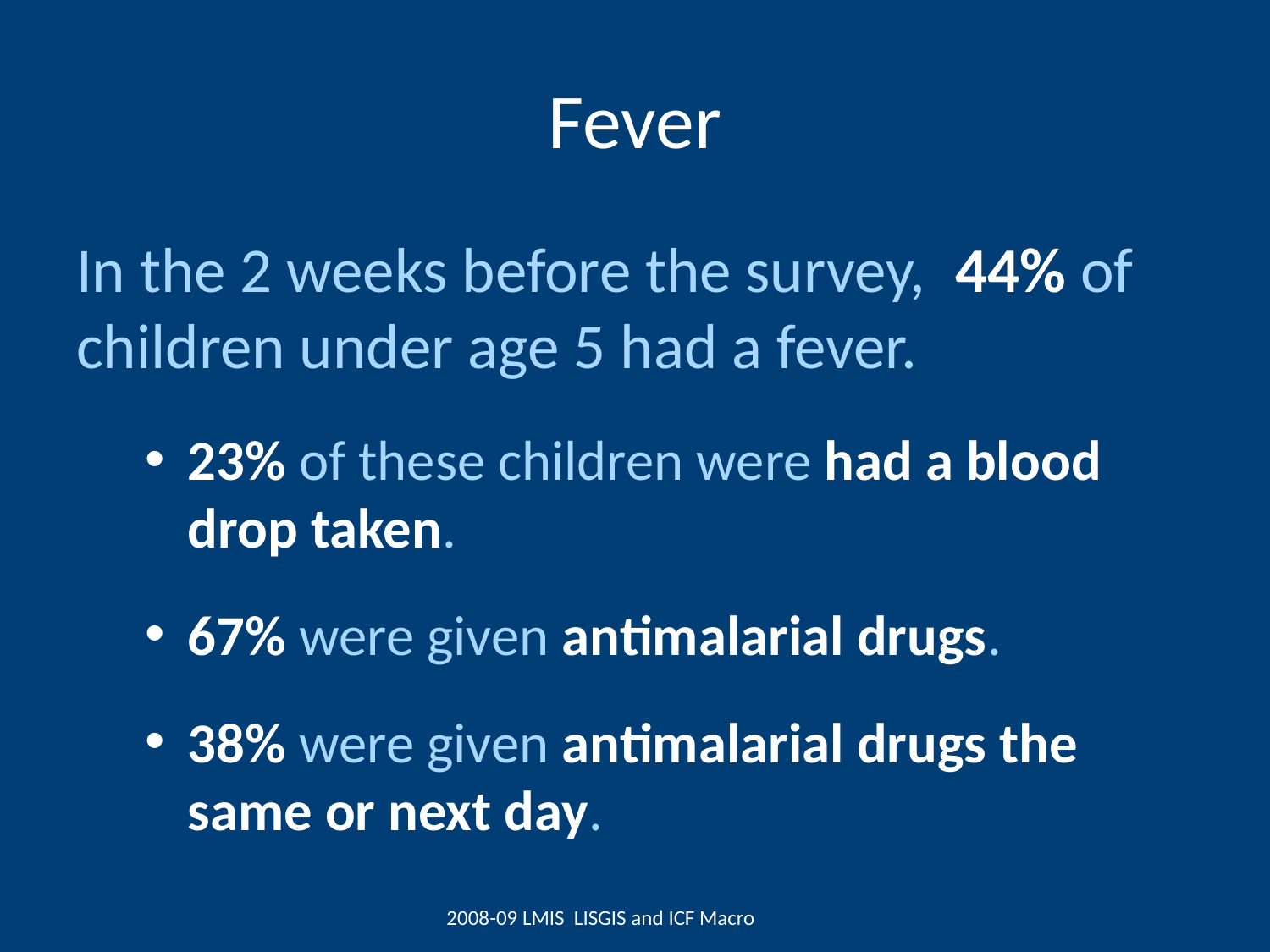

# Fever
In the 2 weeks before the survey,  44% of children under age 5 had a fever.
23% of these children were had a blood drop taken.
67% were given antimalarial drugs.
38% were given antimalarial drugs the same or next day.

2008-09 LMIS  LISGIS and ICF Macro